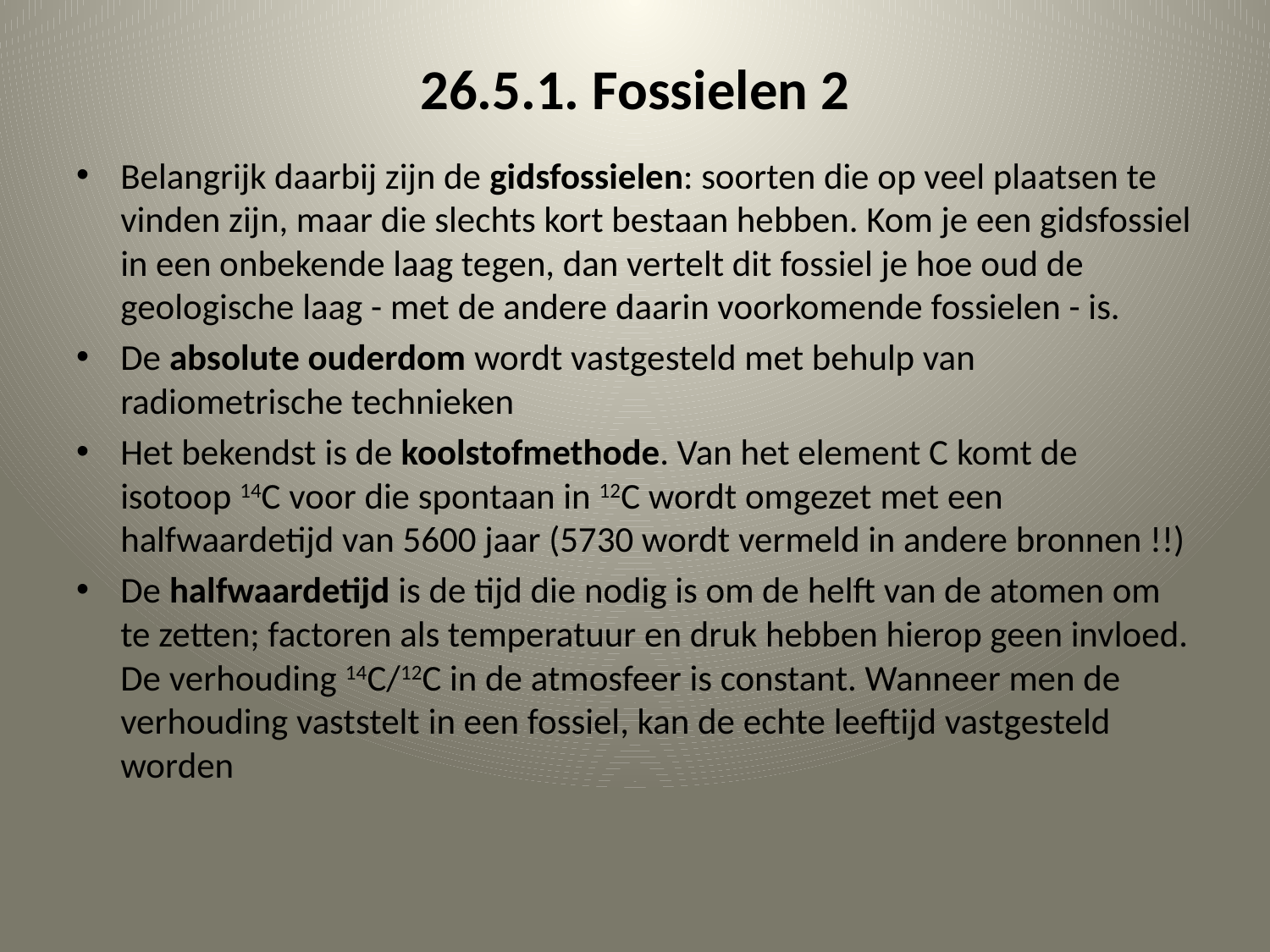

# 26.5.1. Fossielen 2
Belangrijk daarbij zijn de gidsfossielen: soorten die op veel plaatsen te vinden zijn, maar die slechts kort bestaan hebben. Kom je een gidsfossiel in een onbekende laag tegen, dan vertelt dit fossiel je hoe oud de geologische laag - met de andere daarin voorkomende fossielen - is.
De absolute ouderdom wordt vastgesteld met behulp van radiometrische technieken
Het bekendst is de koolstofmethode. Van het element C komt de isotoop 14C voor die spontaan in 12C wordt omgezet met een halfwaardetijd van 5600 jaar (5730 wordt vermeld in andere bronnen !!)
De halfwaardetijd is de tijd die nodig is om de helft van de atomen om te zetten; factoren als temperatuur en druk hebben hierop geen invloed. De verhouding 14C/12C in de atmosfeer is constant. Wanneer men de verhouding vaststelt in een fossiel, kan de echte leeftijd vastgesteld worden